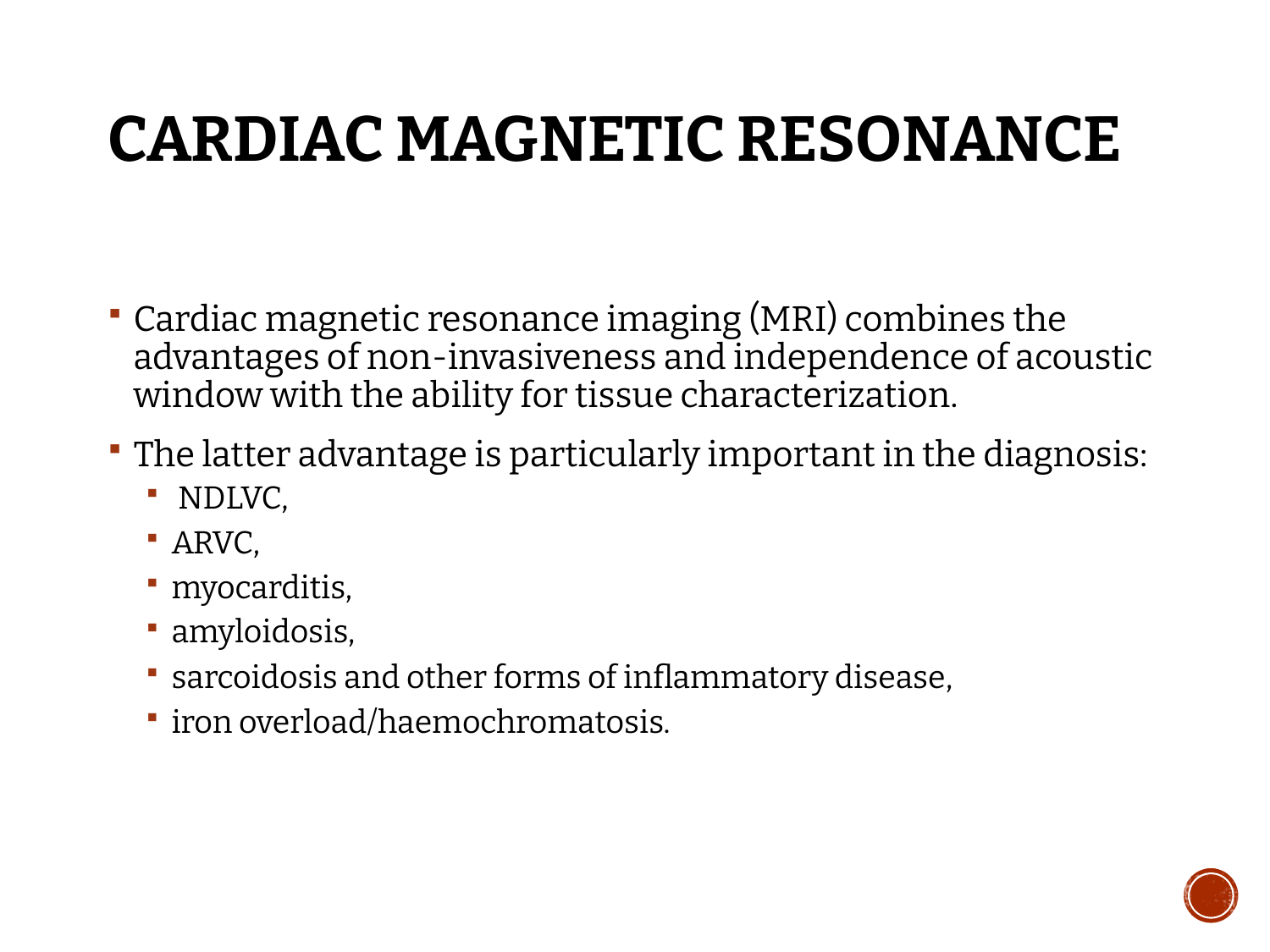

# Cardiac magnetic resonance
Cardiac magnetic resonance imaging (MRI) combines the advantages of non-invasiveness and independence of acoustic window with the ability for tissue characterization.
The latter advantage is particularly important in the diagnosis:
 NDLVC,
ARVC,
myocarditis,
amyloidosis,
sarcoidosis and other forms of inflammatory disease,
iron overload/haemochromatosis.